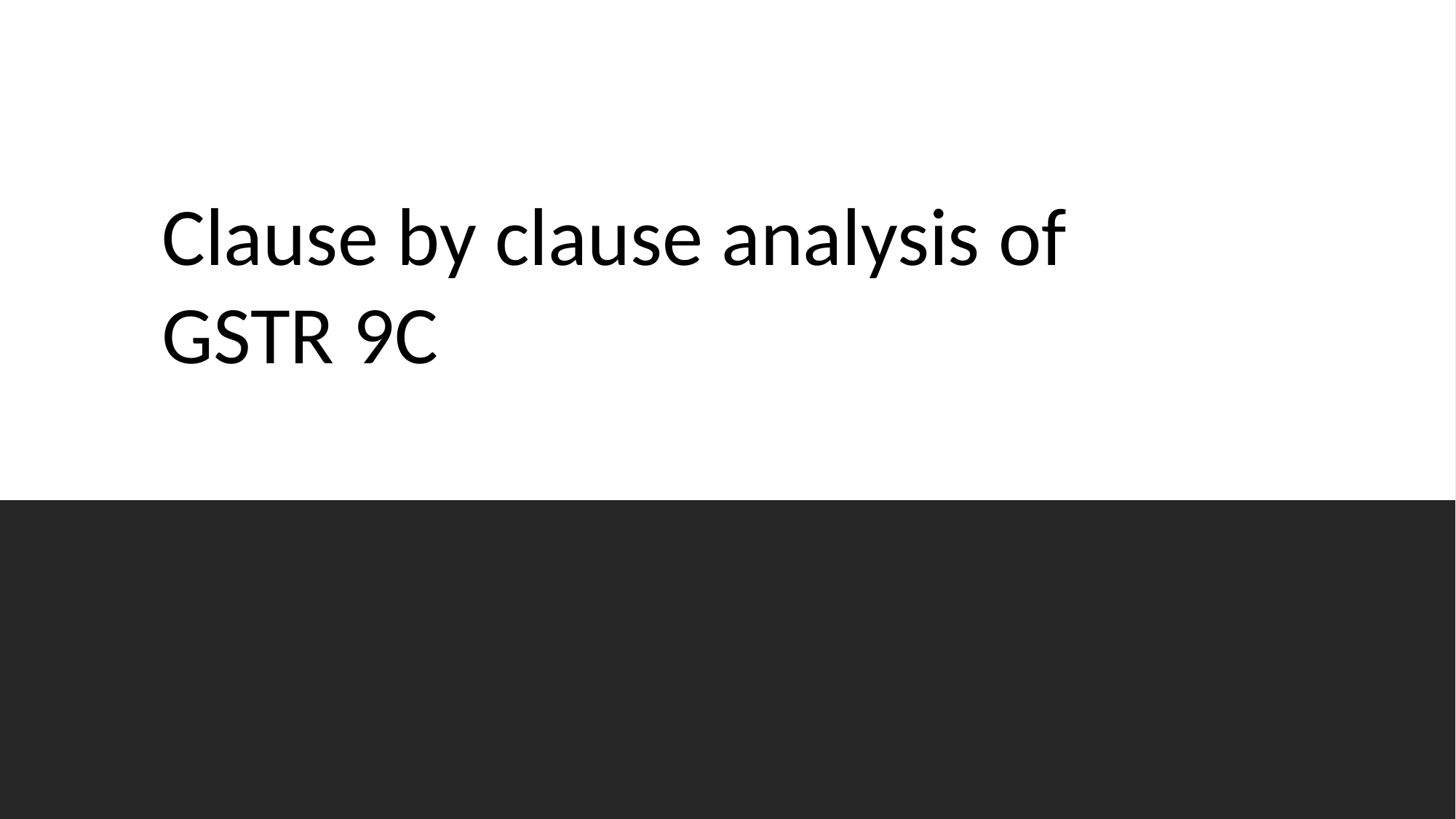

Clause by clause analysis of GSTR 9C
CA DHARA GANDHI